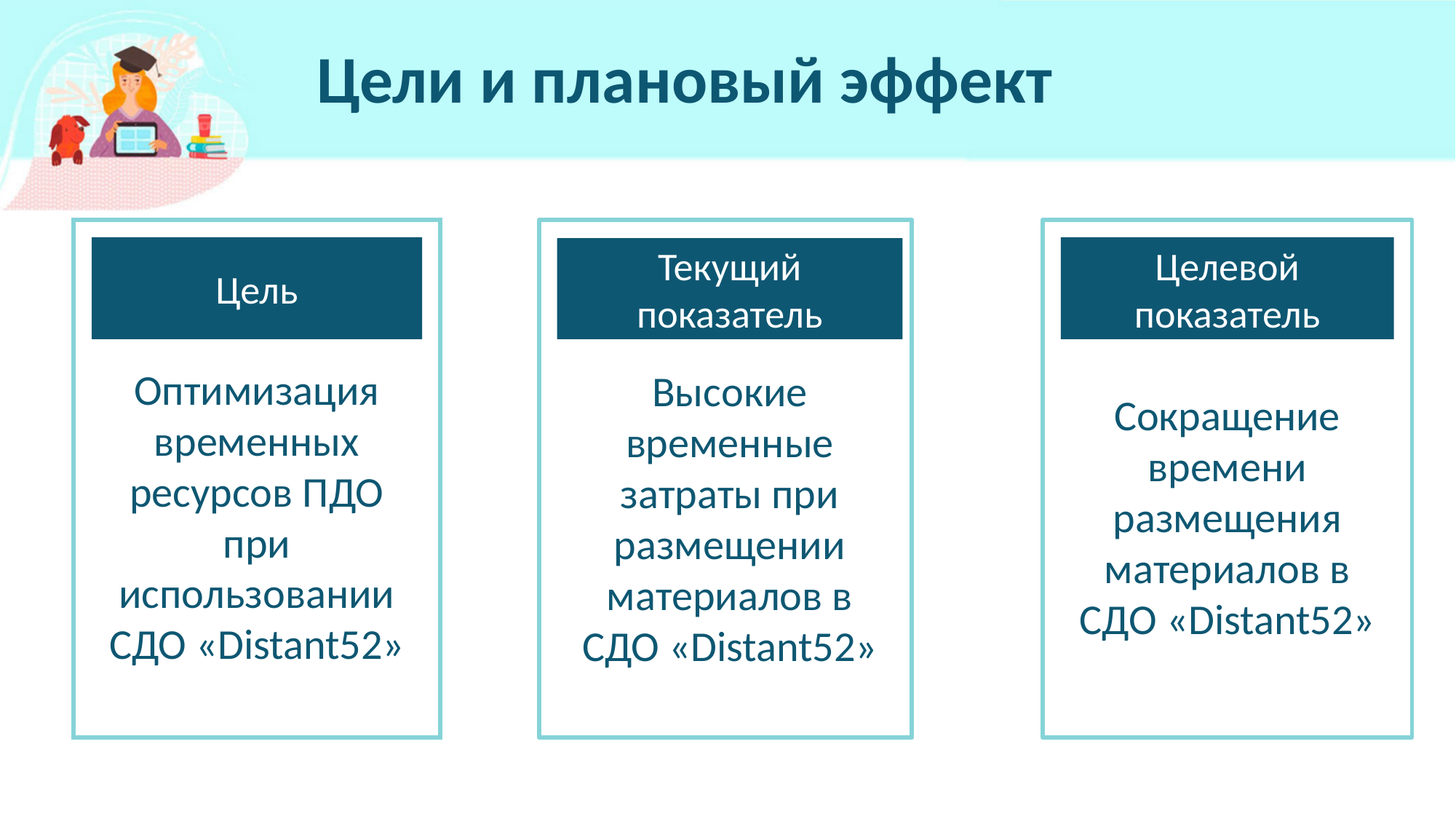

# Цели и плановый эффект

Целевой показатель
Цель
Текущий показатель
Оптимизация временных ресурсов ПДО при использовании СДО «Distant52»
Высокие временные затраты при размещении материалов в СДО «Distant52»
Сокращение времени размещения материалов в СДО «Distant52»